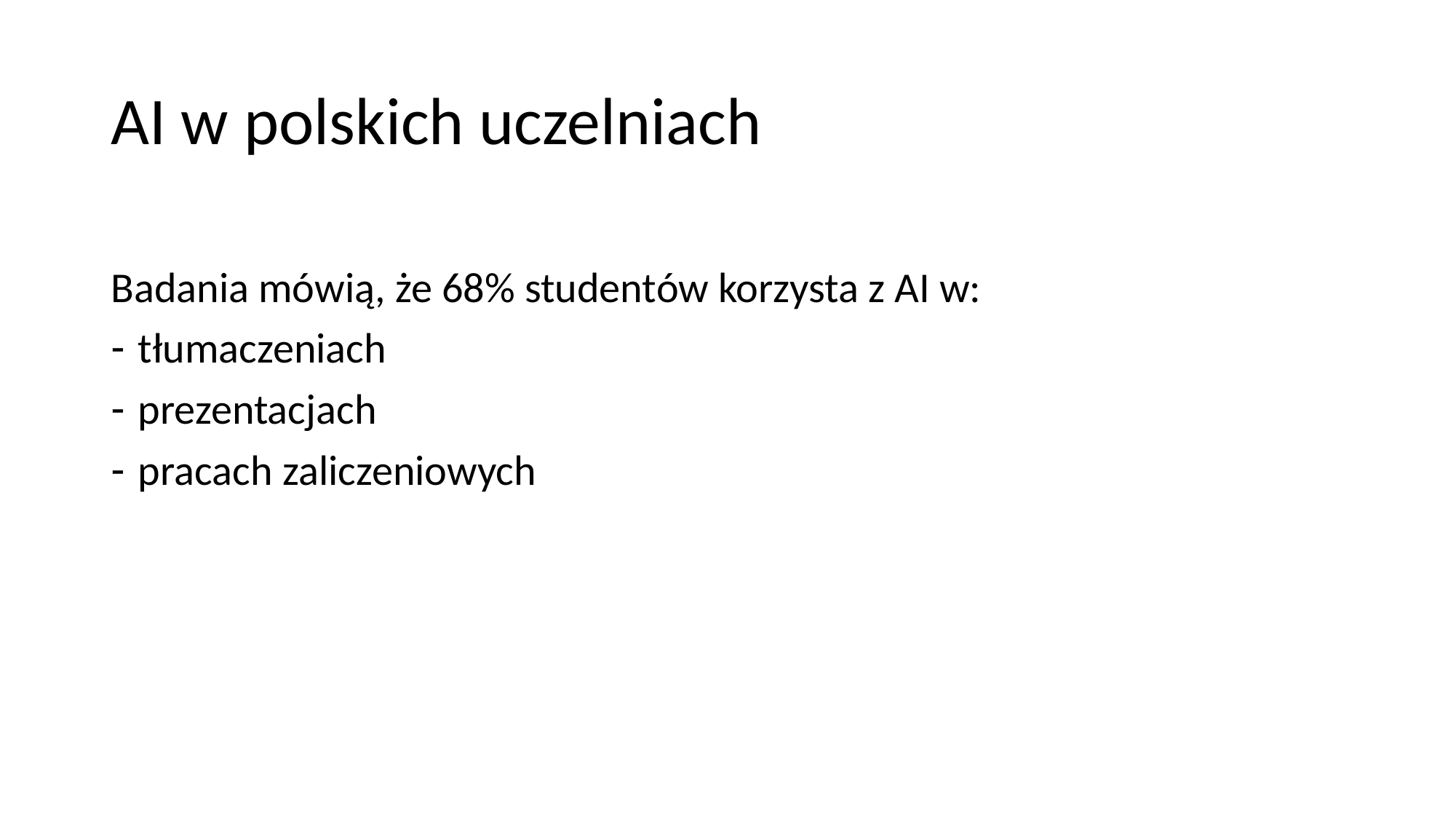

# AI w polskich uczelniach
Badania mówią, że 68% studentów korzysta z AI w:
tłumaczeniach
prezentacjach
pracach zaliczeniowych